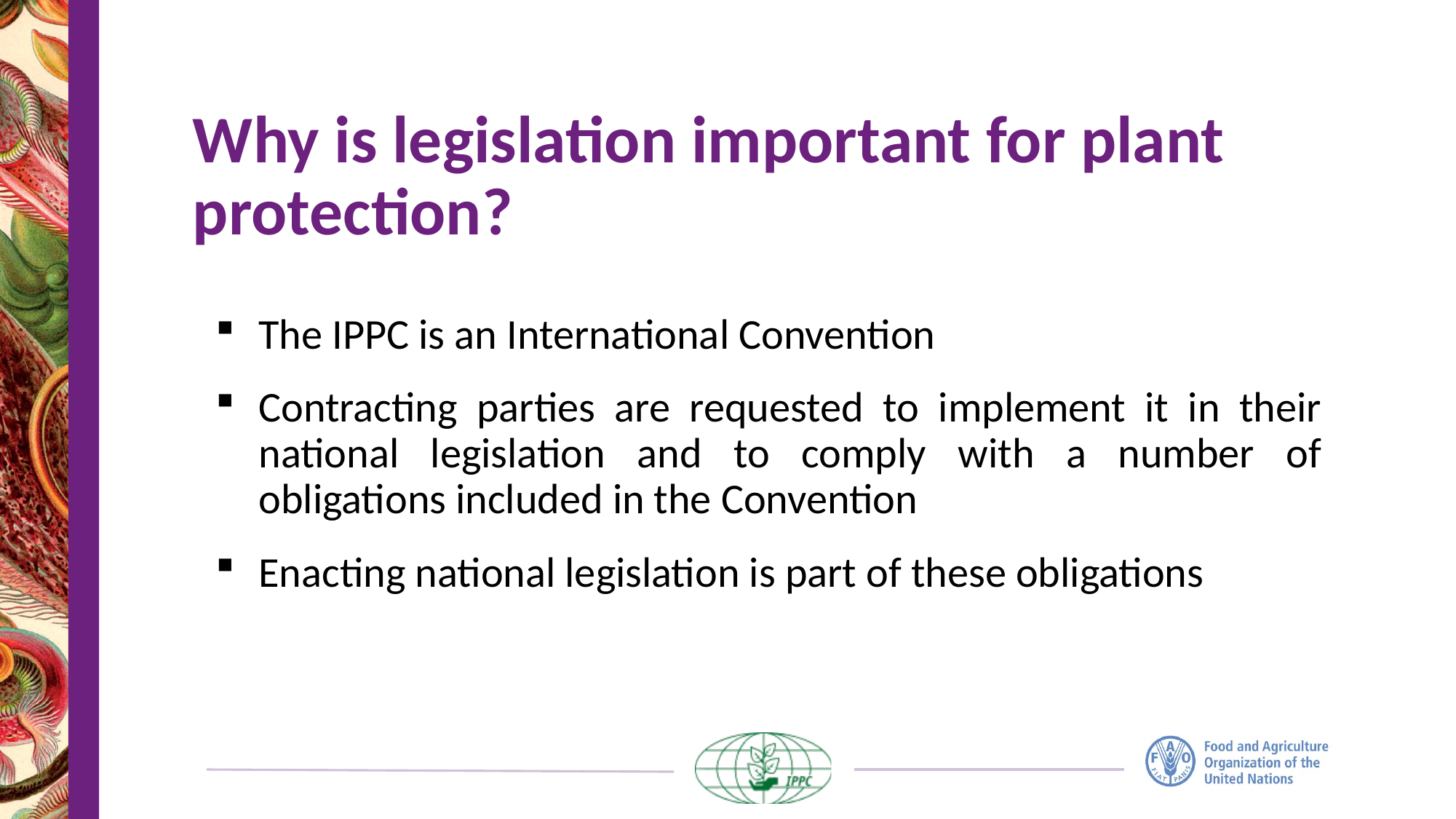

# Why is legislation important for plant protection?
The IPPC is an International Convention
Contracting parties are requested to implement it in their national legislation and to comply with a number of obligations included in the Convention
Enacting national legislation is part of these obligations